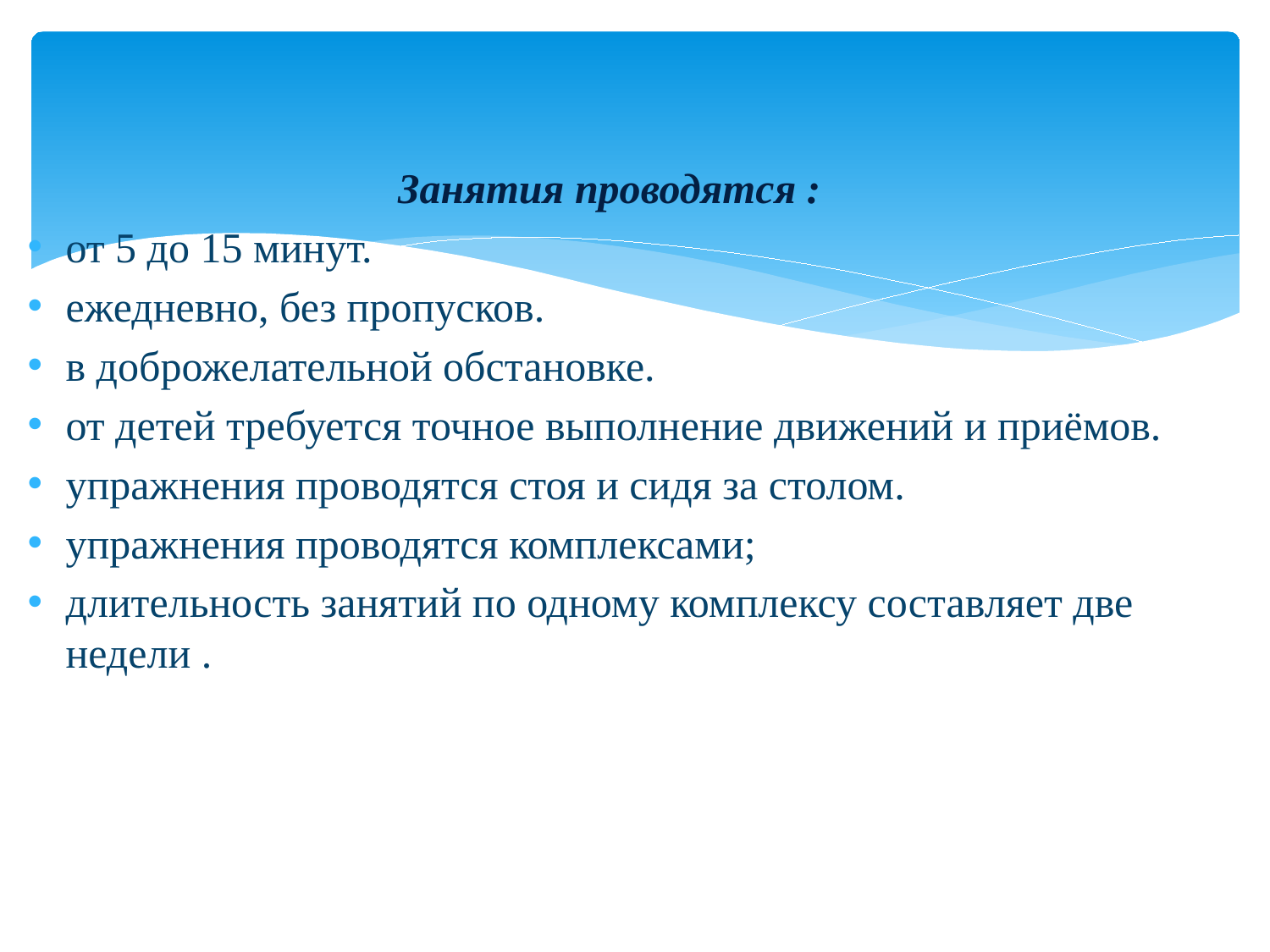

Занятия проводятся :
от 5 до 15 минут.
ежедневно, без пропусков.
в доброжелательной обстановке.
от детей требуется точное выполнение движений и приёмов.
упражнения проводятся стоя и сидя за столом.
упражнения проводятся комплексами;
длительность занятий по одному комплексу составляет две недели .